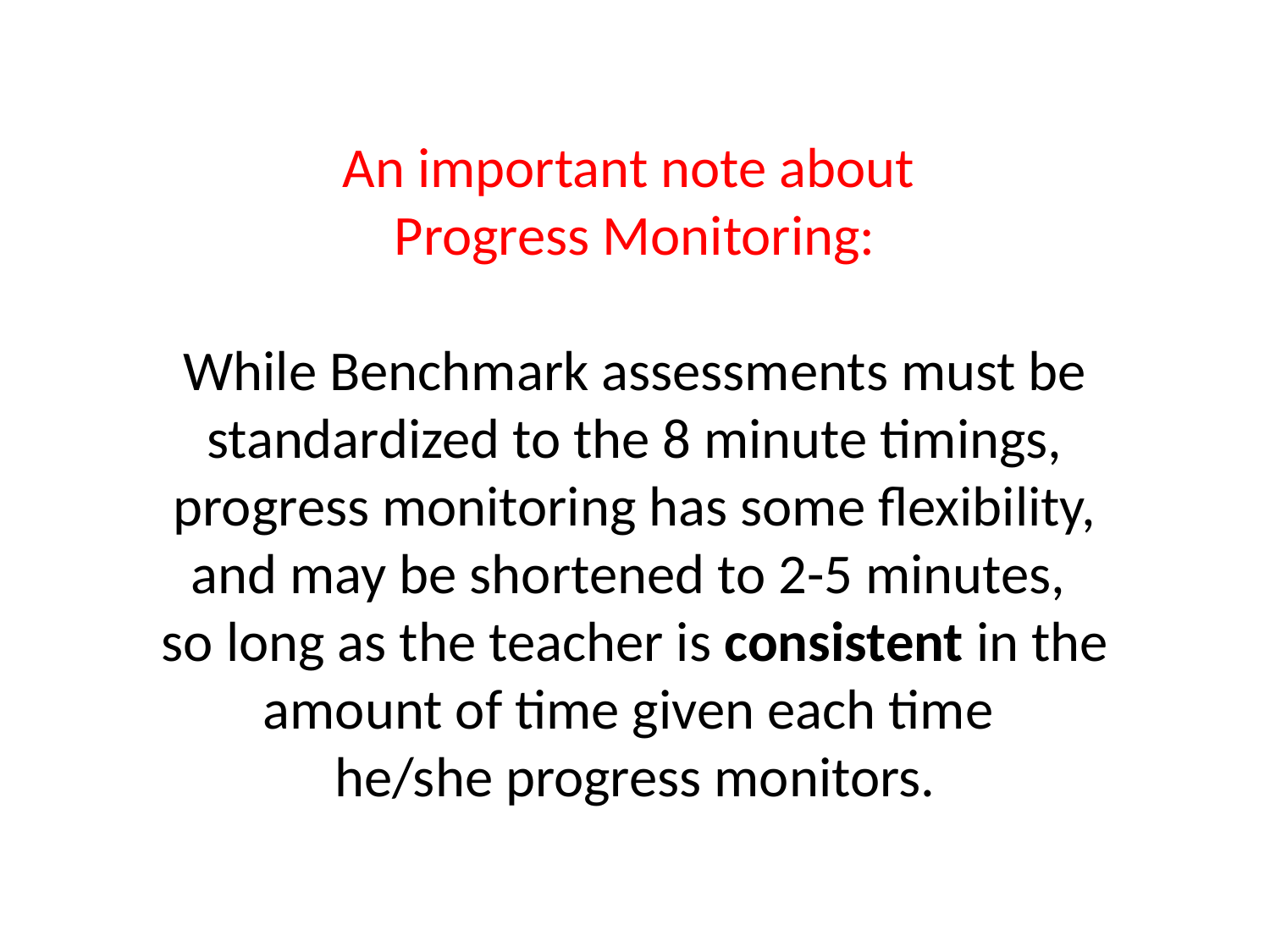

An important note about
Progress Monitoring:

While Benchmark assessments must be standardized to the 8 minute timings, progress monitoring has some flexibility, and may be shortened to 2-5 minutes,
so long as the teacher is consistent in the amount of time given each time
he/she progress monitors.